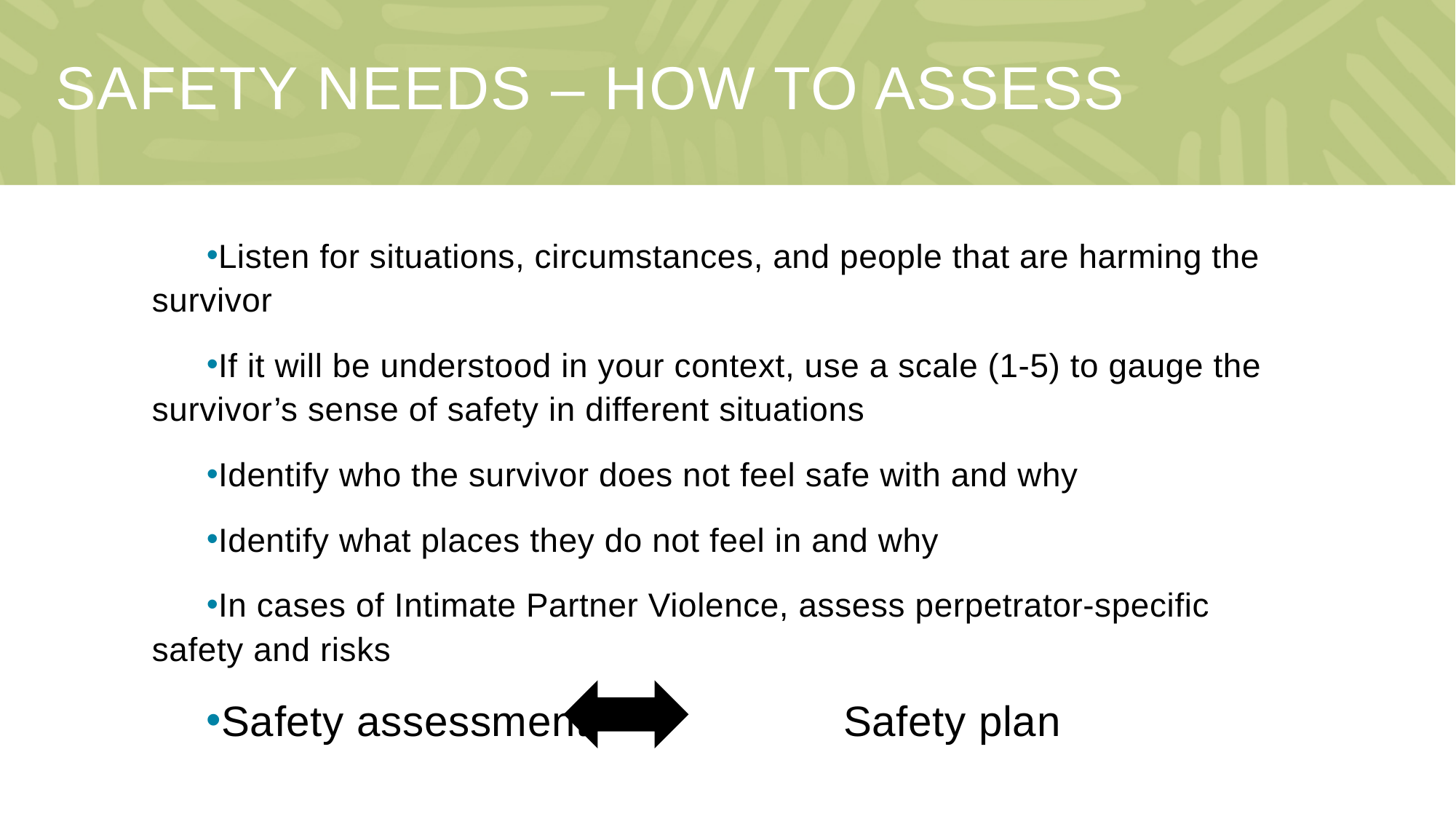

# Safety needs – how to assess
Listen for situations, circumstances, and people that are harming the survivor
If it will be understood in your context, use a scale (1-5) to gauge the survivor’s sense of safety in different situations
Identify who the survivor does not feel safe with and why
Identify what places they do not feel in and why
In cases of Intimate Partner Violence, assess perpetrator-specific safety and risks
Safety assessment		   Safety plan